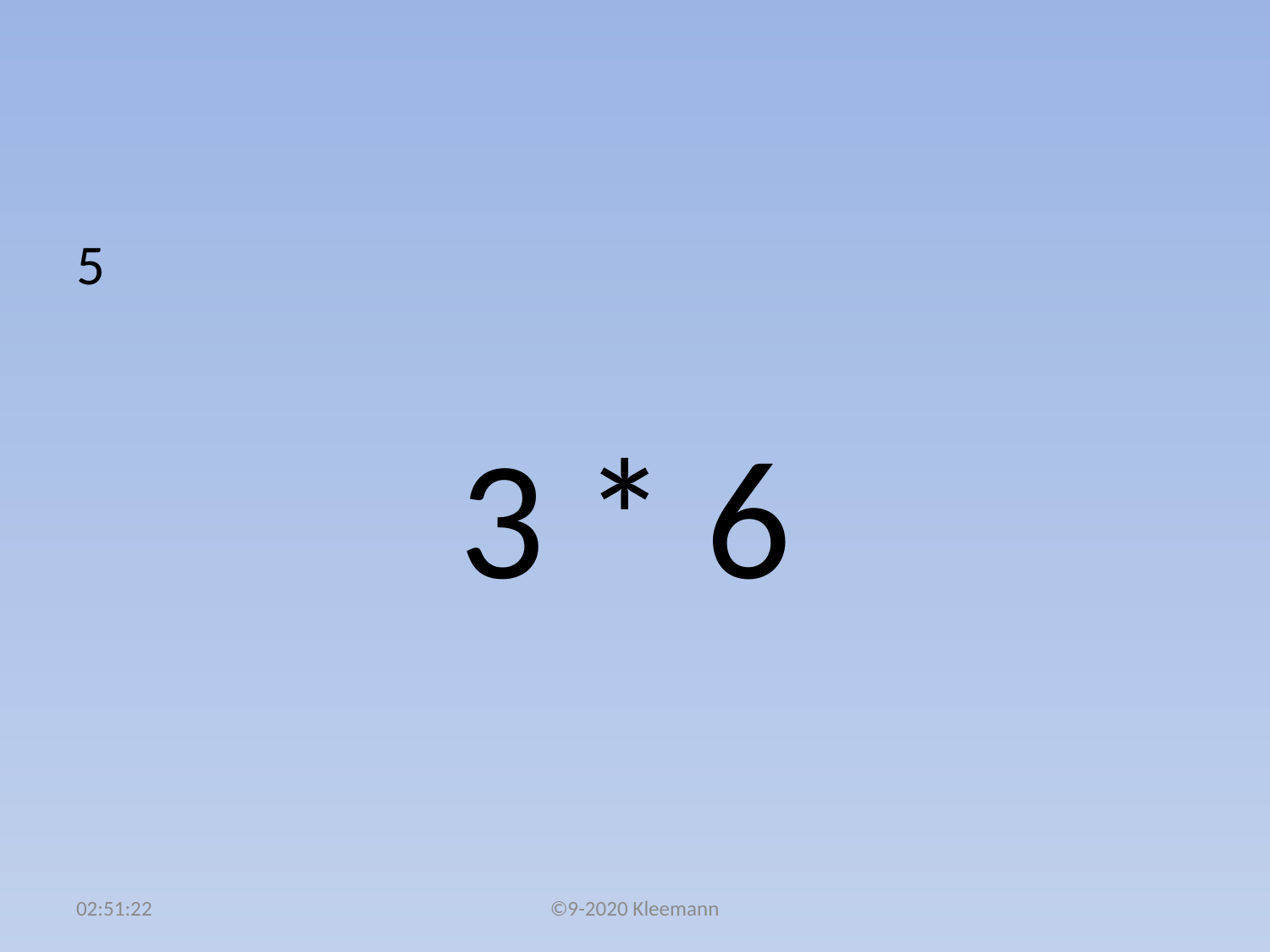

#
5

          3 * 6
02:51:22
©9-2020 Kleemann